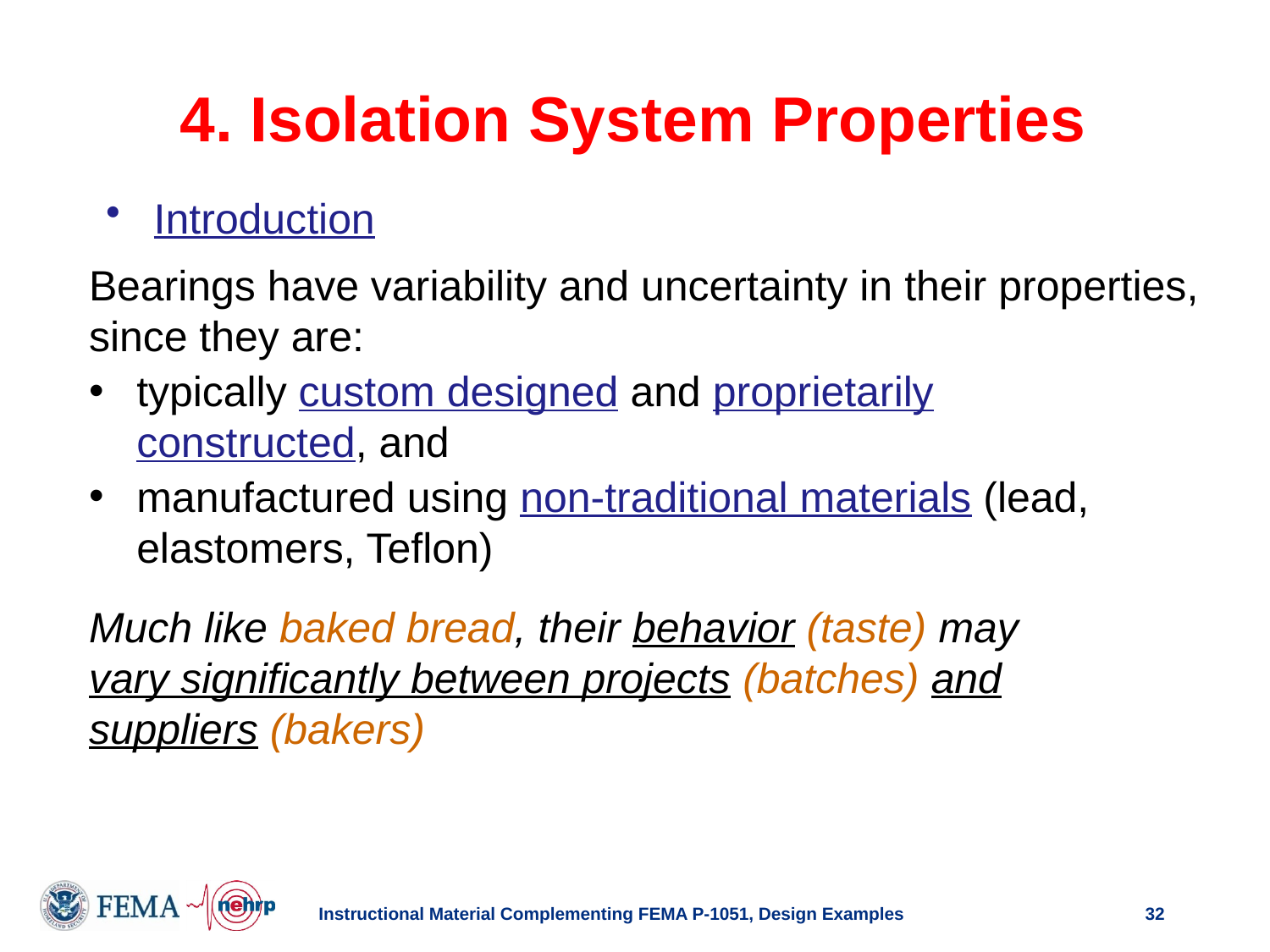

# 4. Isolation System Properties
Introduction
Bearings have variability and uncertainty in their properties, since they are:
typically custom designed and proprietarily constructed, and
manufactured using non-traditional materials (lead, elastomers, Teflon)

Much like baked bread, their behavior (taste) may vary significantly between projects (batches) and suppliers (bakers)

Instructional Material Complementing FEMA P-1051, Design Examples
32